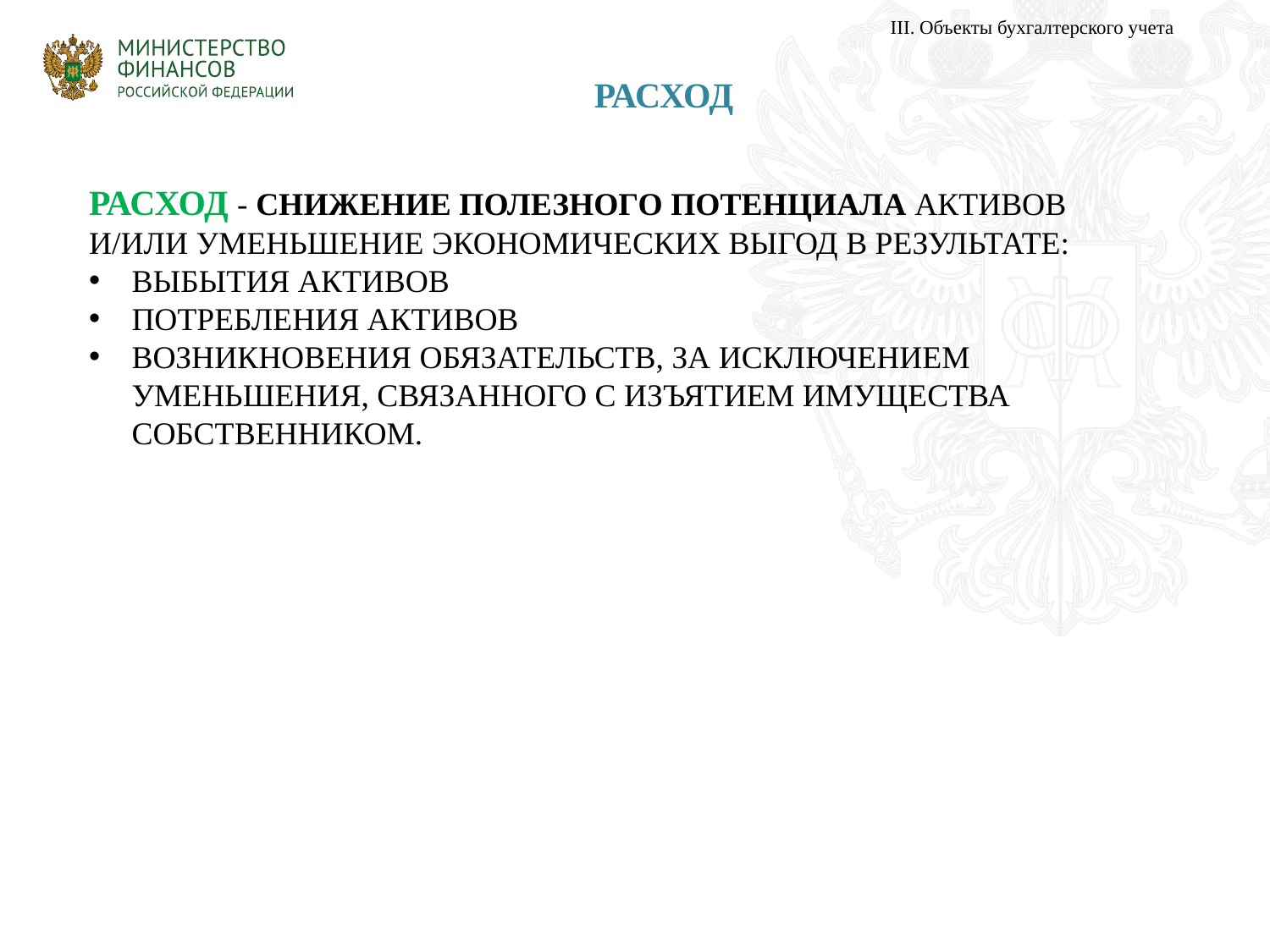

III. Объекты бухгалтерского учета
# РАСХОД
РАСХОД - СНИЖЕНИЕ ПОЛЕЗНОГО ПОТЕНЦИАЛА АКТИВОВ И/ИЛИ УМЕНЬШЕНИЕ ЭКОНОМИЧЕСКИХ ВЫГОД В РЕЗУЛЬТАТЕ:
ВЫБЫТИЯ АКТИВОВ
ПОТРЕБЛЕНИЯ АКТИВОВ
ВОЗНИКНОВЕНИЯ ОБЯЗАТЕЛЬСТВ, ЗА ИСКЛЮЧЕНИЕМ УМЕНЬШЕНИЯ, СВЯЗАННОГО С ИЗЪЯТИЕМ ИМУЩЕСТВА СОБСТВЕННИКОМ.